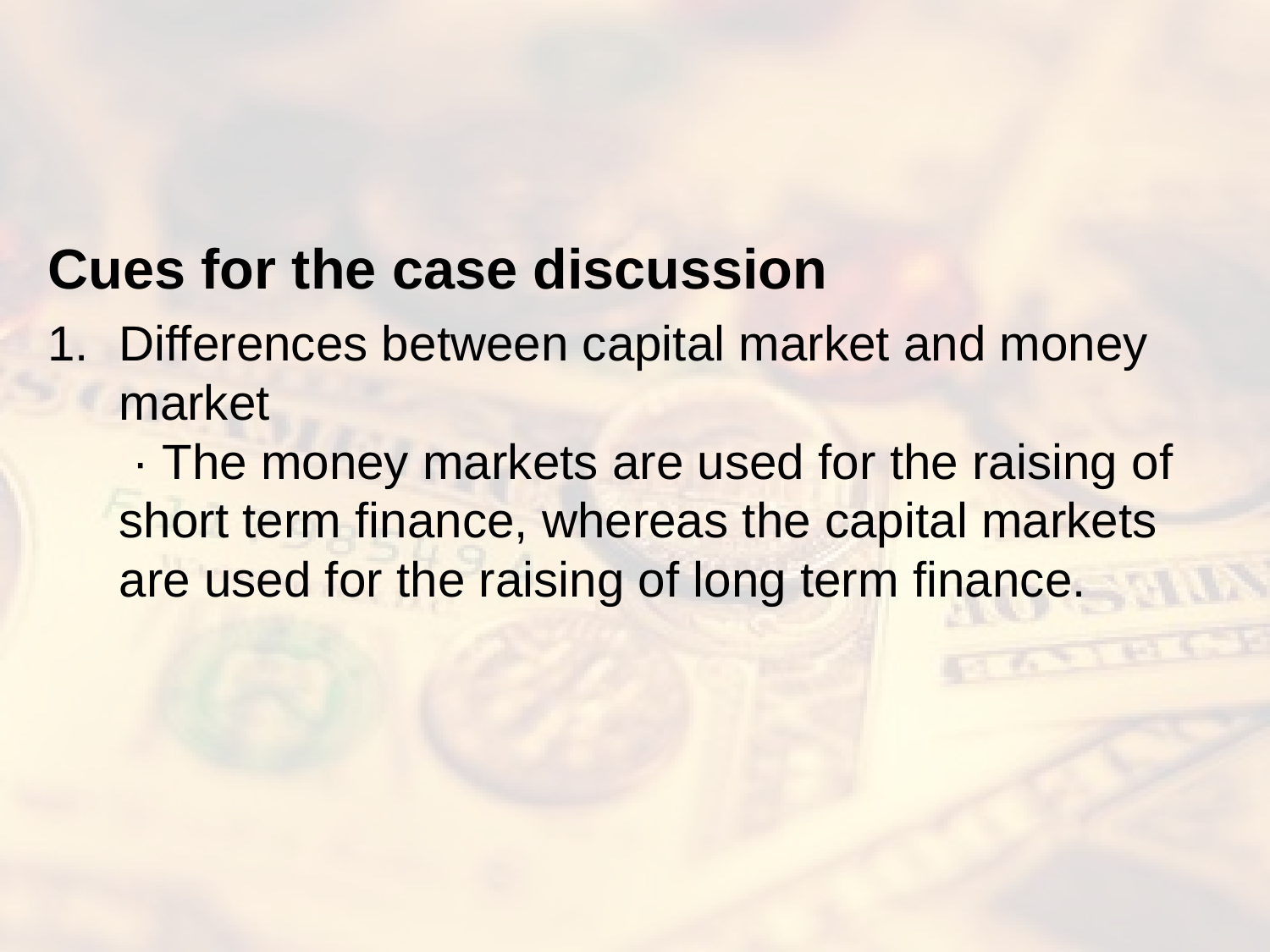

#
Cues for the case discussion
Differences between capital market and money market
 · The money markets are used for the raising of short term finance, whereas the capital markets are used for the raising of long term finance.